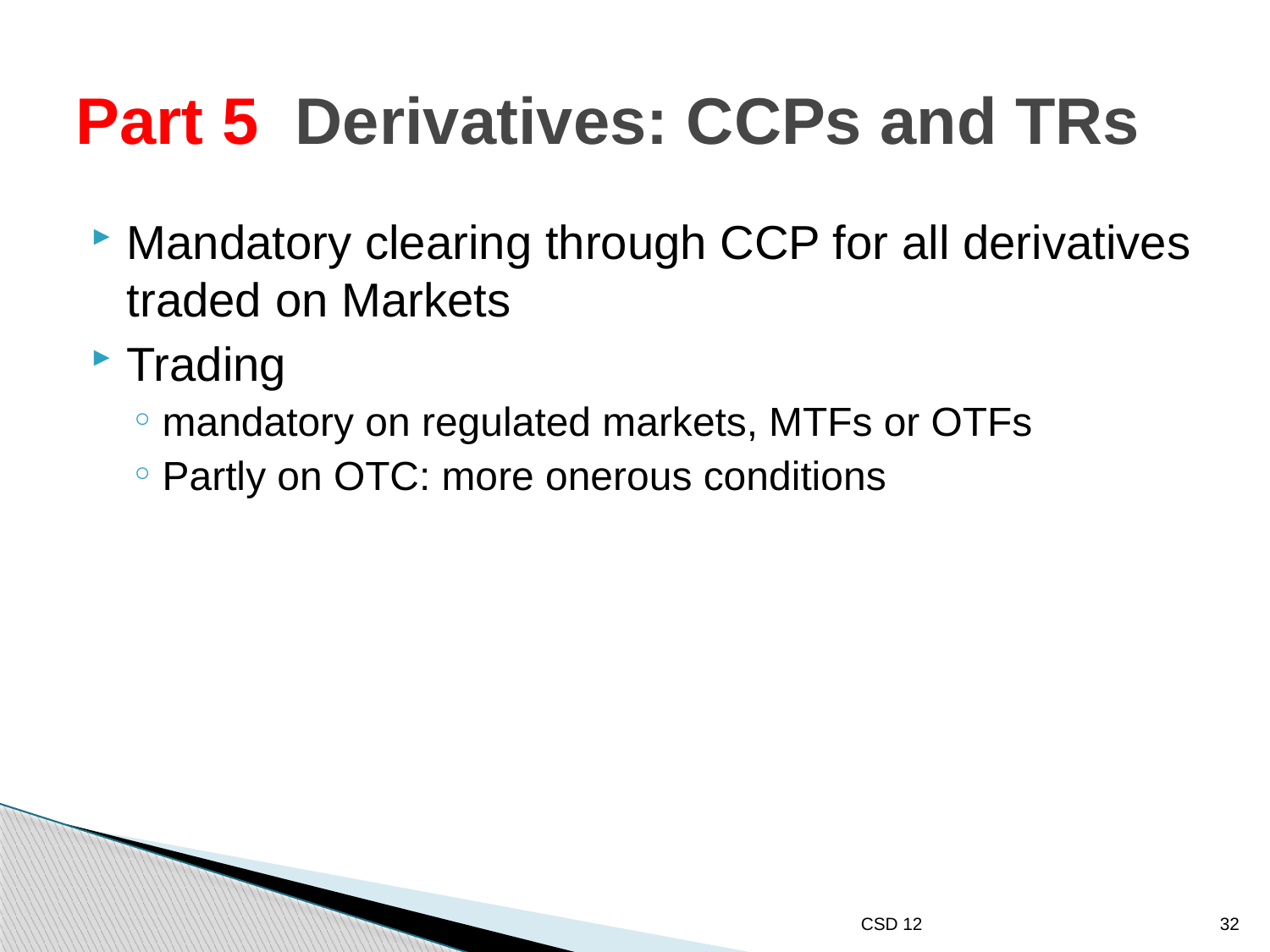

# Part 5  Derivatives: CCPs and TRs
Mandatory clearing through CCP for all derivatives traded on Markets
Trading
mandatory on regulated markets, MTFs or OTFs
Partly on OTC: more onerous conditions

CSD 12
32